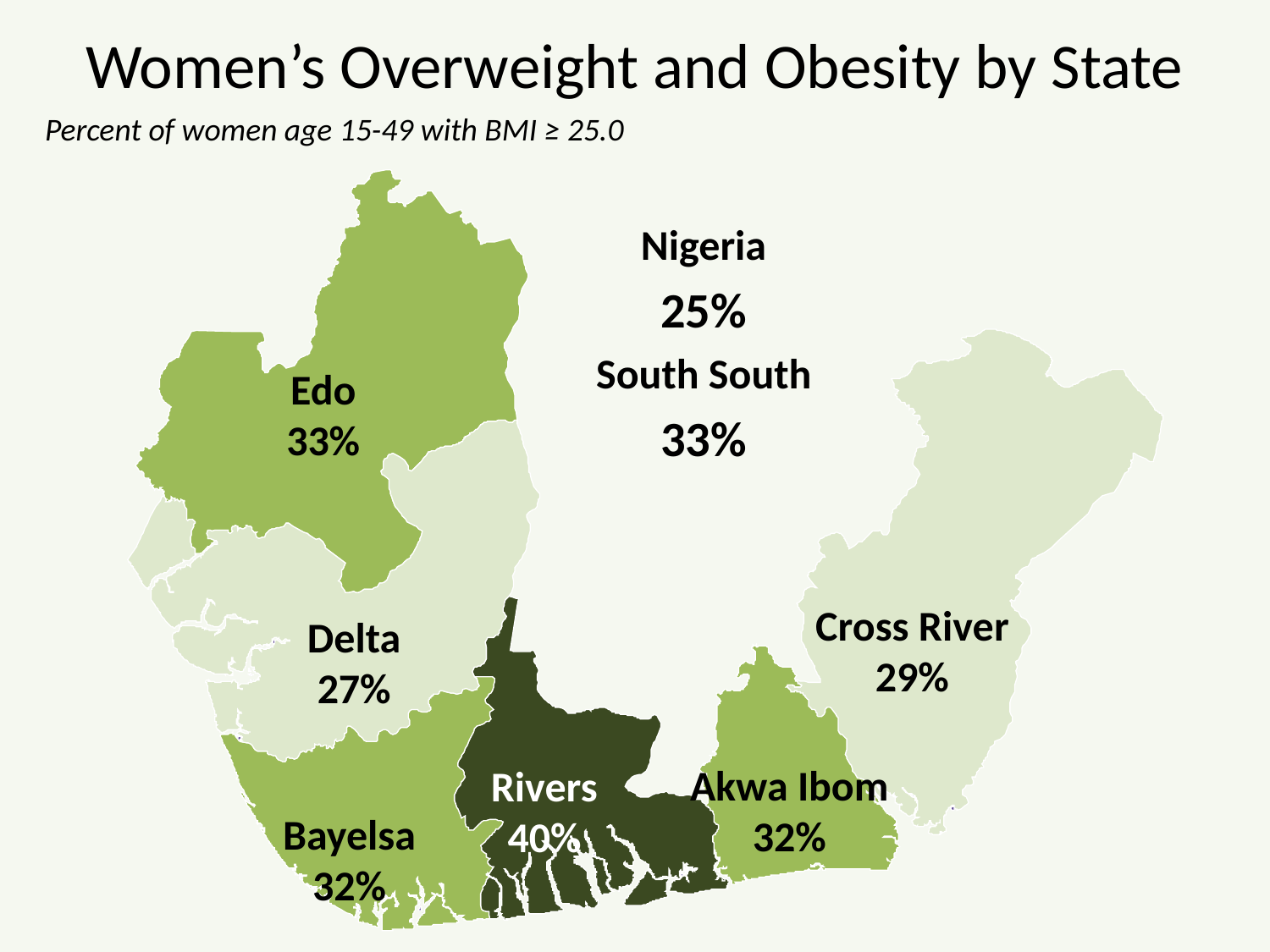

# Women’s Overweight and Obesity by State

Percent of women age 15-49 with BMI ≥ 25.0

Nigeria
25%
South South
33%
Edo
33%
Cross River
29%
Delta
27%
Akwa Ibom
32%
Rivers
40%
Bayelsa
32%